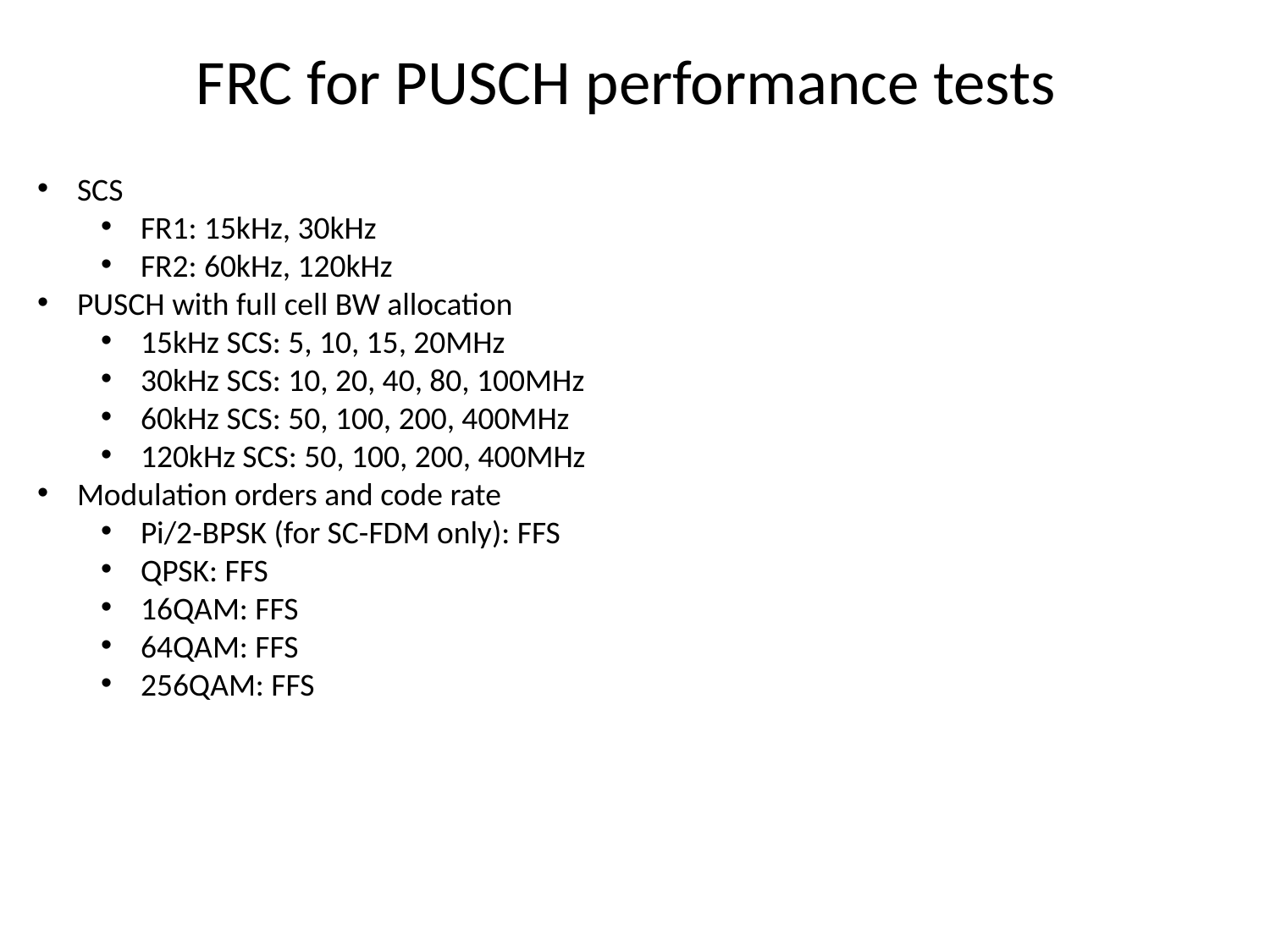

# FRC for PUSCH performance tests
SCS
FR1: 15kHz, 30kHz
FR2: 60kHz, 120kHz
PUSCH with full cell BW allocation
15kHz SCS: 5, 10, 15, 20MHz
30kHz SCS: 10, 20, 40, 80, 100MHz
60kHz SCS: 50, 100, 200, 400MHz
120kHz SCS: 50, 100, 200, 400MHz
Modulation orders and code rate
Pi/2-BPSK (for SC-FDM only): FFS
QPSK: FFS
16QAM: FFS
64QAM: FFS
256QAM: FFS